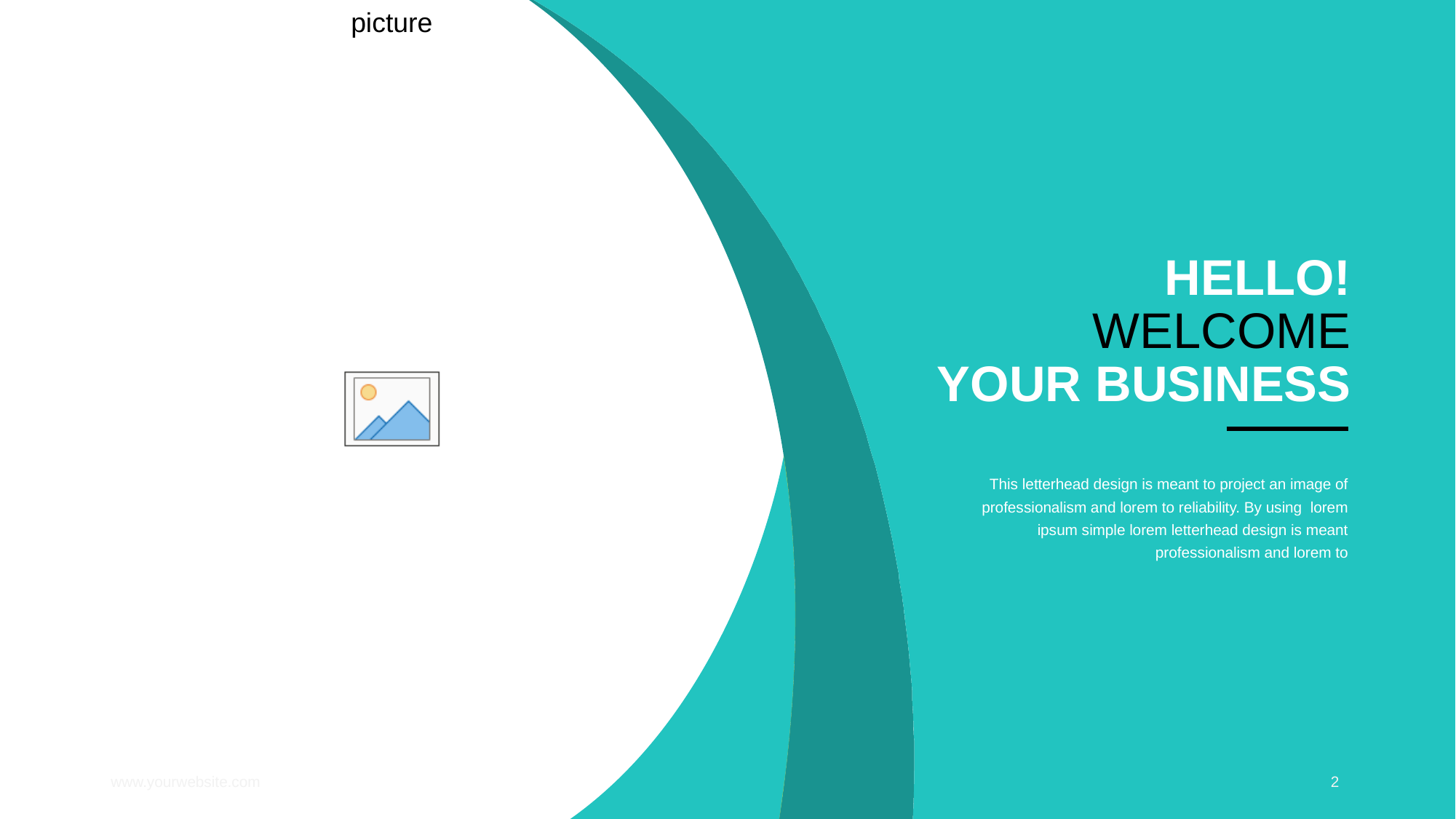

HELLO!
WELCOME
YOUR BUSINESS
This letterhead design is meant to project an image of professionalism and lorem to reliability. By using  lorem ipsum simple lorem letterhead design is meant professionalism and lorem to

2
www.yourwebsite.com